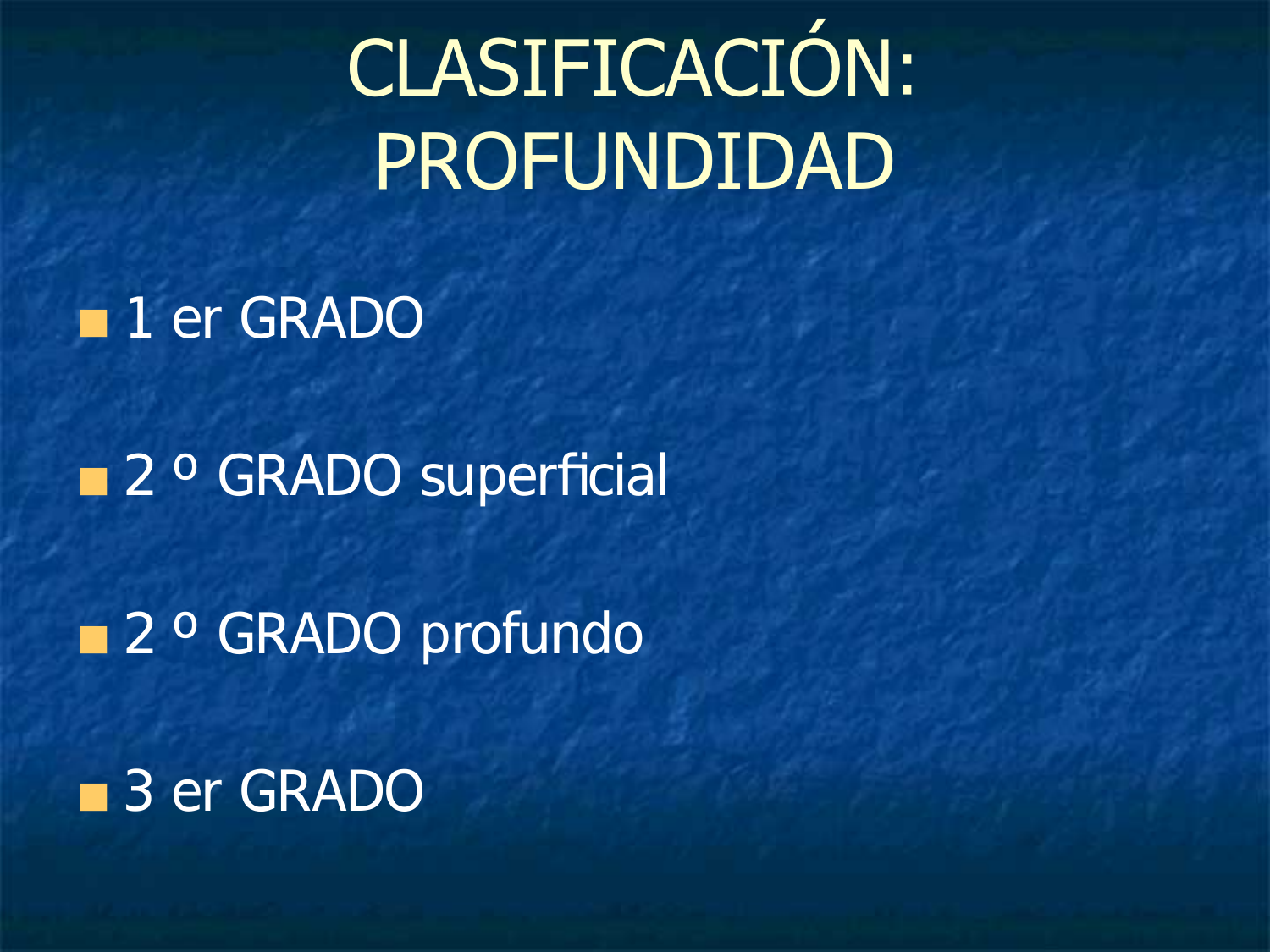

# CLASIFICACIÓN: PROFUNDIDAD
1 er GRADO

2 º GRADO superficial

2 º GRADO profundo

3 er GRADO